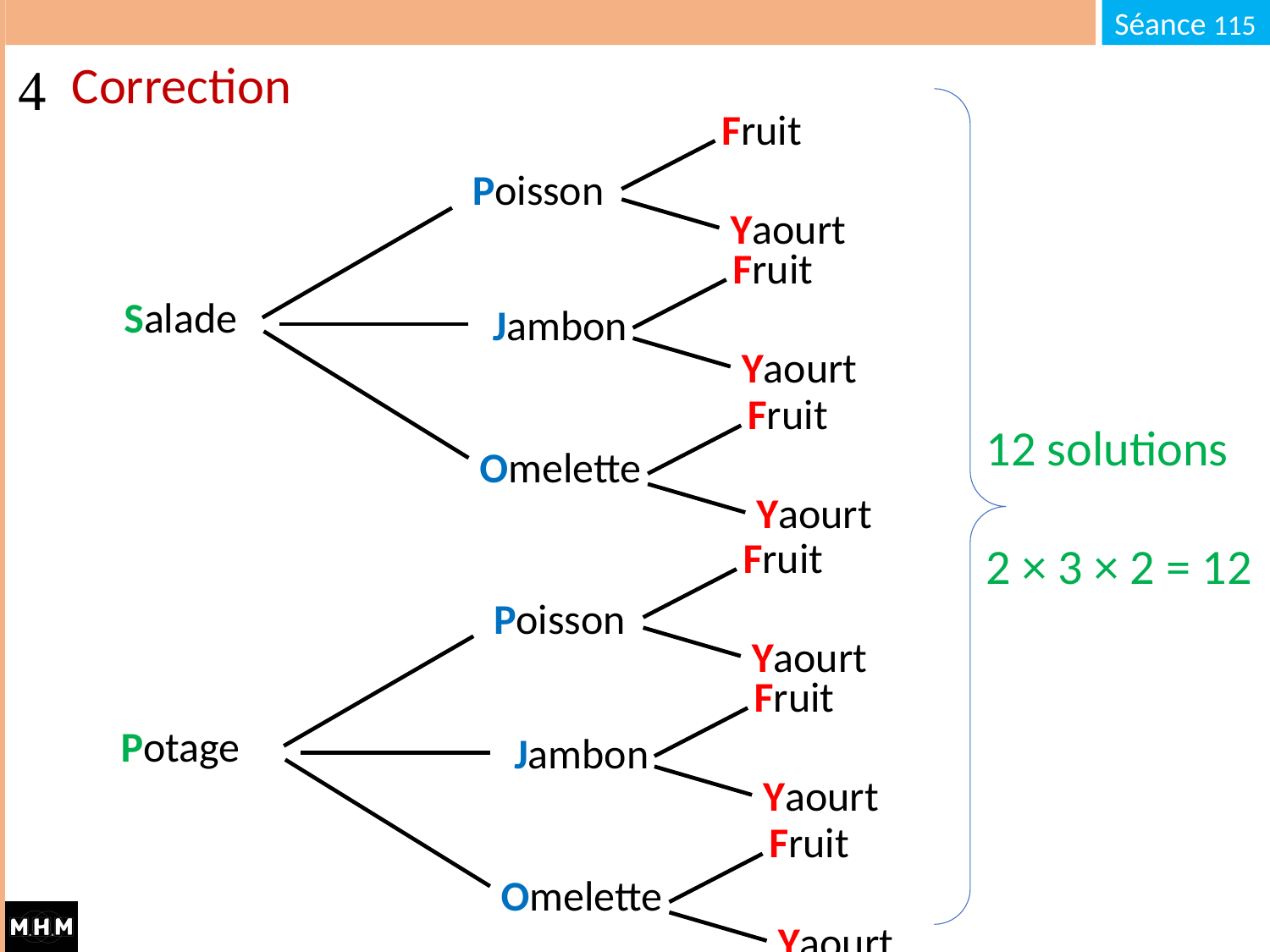

# Correction

Fruit
Poisson
Yaourt
Fruit
Salade
Jambon
Yaourt
Fruit
12 solutions

2 × 3 × 2 = 12
Omelette
Yaourt
Fruit
Poisson
Yaourt
Fruit
Potage
Jambon
Yaourt
Fruit
Omelette
Yaourt